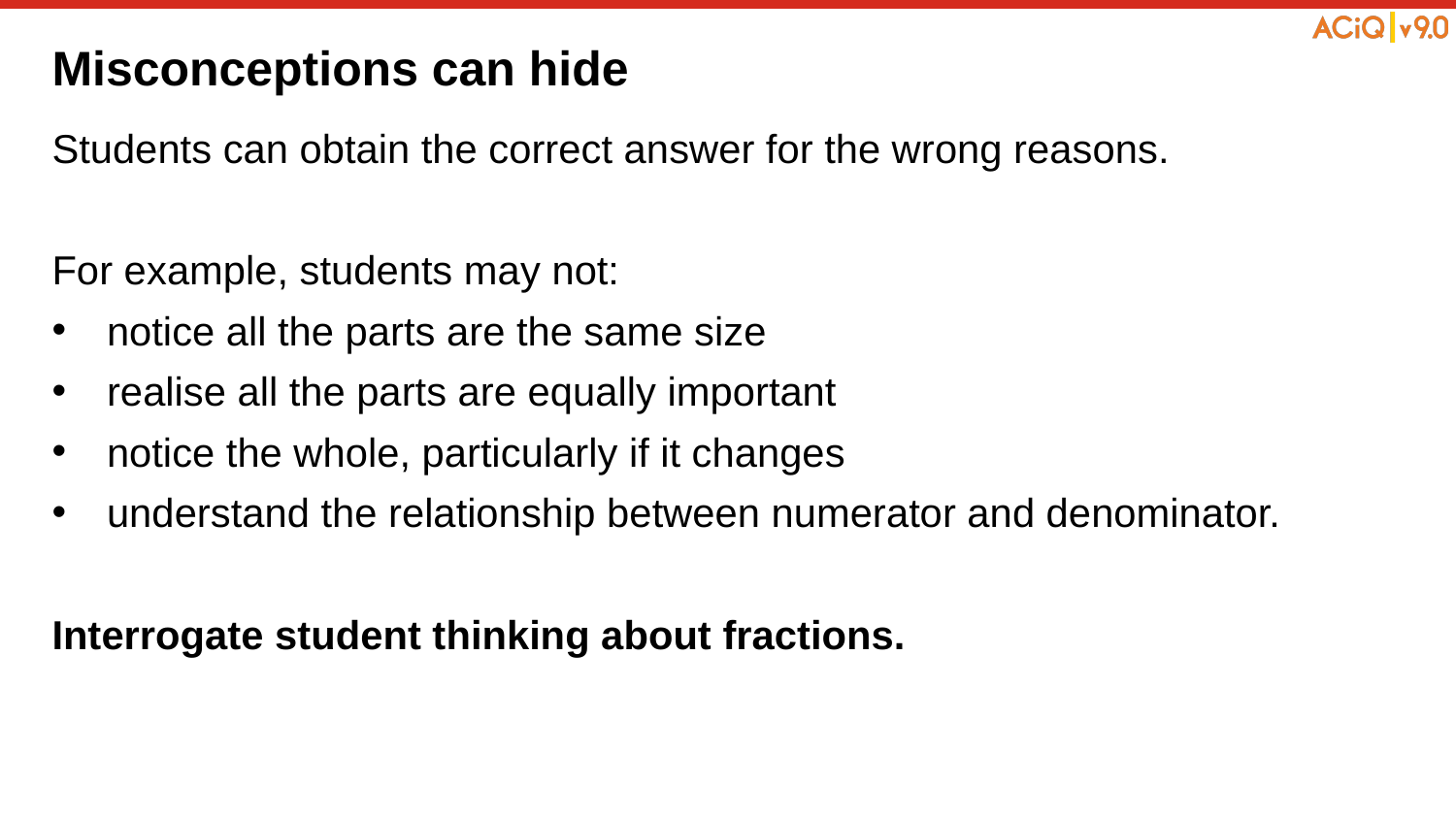

# Misconceptions can hide
Students can obtain the correct answer for the wrong reasons.

For example, students may not:
notice all the parts are the same size
realise all the parts are equally important
notice the whole, particularly if it changes
understand the relationship between numerator and denominator.

Interrogate student thinking about fractions.